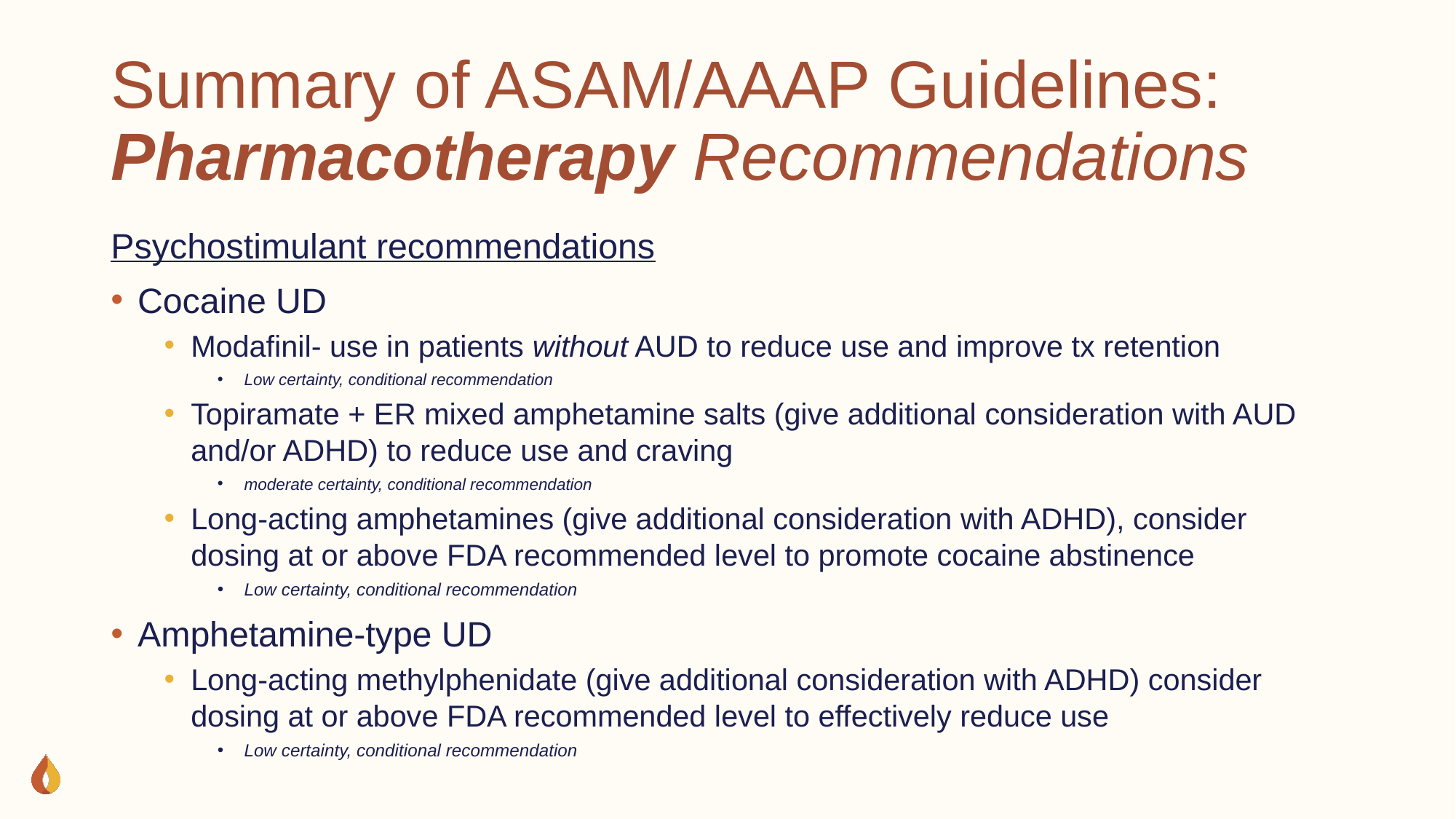

# Summary of ASAM/AAAP Guidelines: Pharmacotherapy Recommendations
Psychostimulant recommendations
Cocaine UD
Modafinil- use in patients without AUD to reduce use and improve tx retention
Low certainty, conditional recommendation
Topiramate + ER mixed amphetamine salts (give additional consideration with AUD and/or ADHD) to reduce use and craving
moderate certainty, conditional recommendation
Long-acting amphetamines (give additional consideration with ADHD), consider dosing at or above FDA recommended level to promote cocaine abstinence
Low certainty, conditional recommendation
Amphetamine-type UD
Long-acting methylphenidate (give additional consideration with ADHD) consider dosing at or above FDA recommended level to effectively reduce use
Low certainty, conditional recommendation